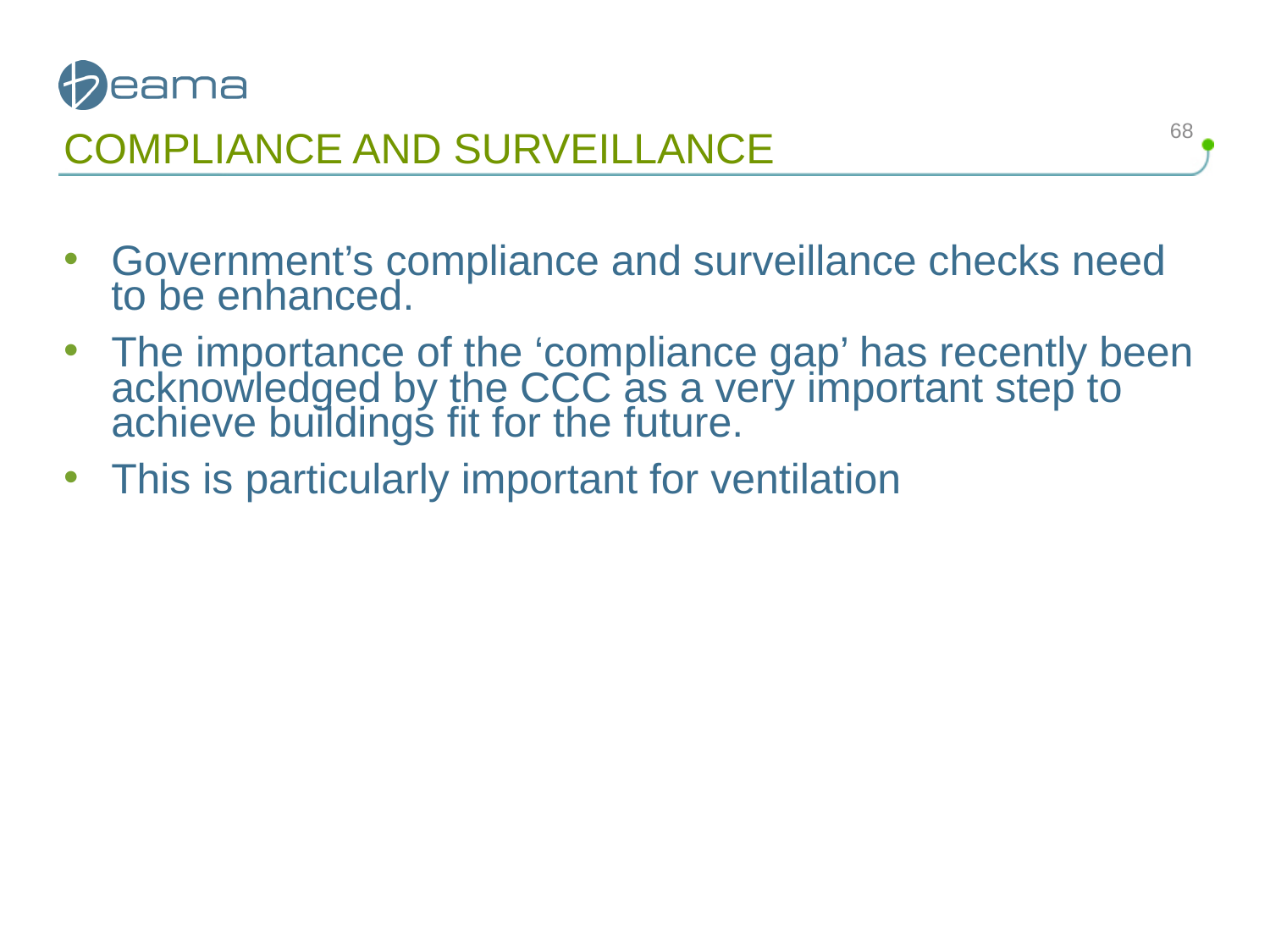

68
# COMPLIANCE AND SURVEILLANCE
Government’s compliance and surveillance checks need to be enhanced.
The importance of the ‘compliance gap’ has recently been acknowledged by the CCC as a very important step to achieve buildings fit for the future.
This is particularly important for ventilation